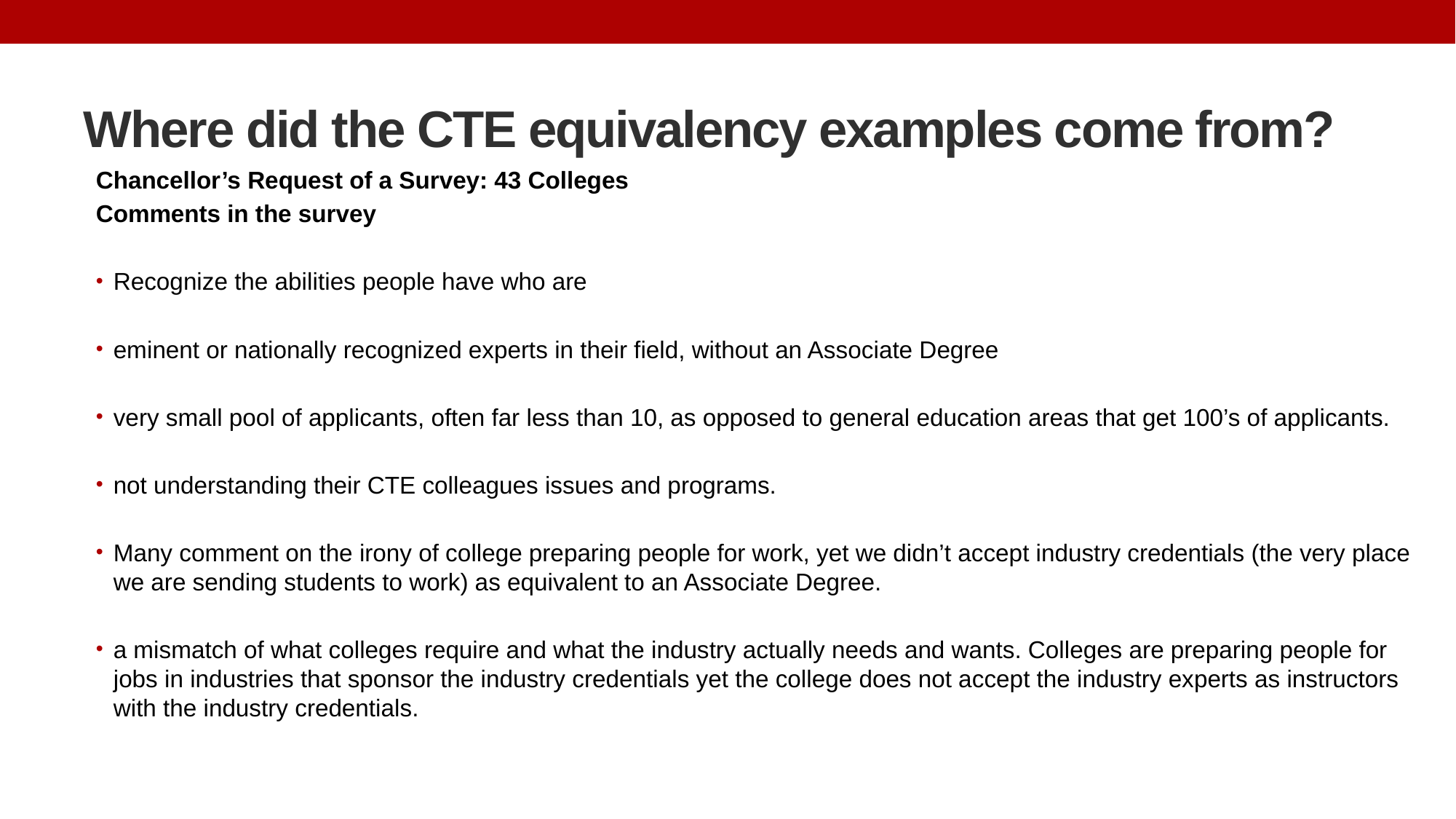

# Where did the CTE equivalency examples come from?
Chancellor’s Request of a Survey: 43 Colleges
Comments in the survey

Recognize the abilities people have who are

eminent or nationally recognized experts in their field, without an Associate Degree

very small pool of applicants, often far less than 10, as opposed to general education areas that get 100’s of applicants.

not understanding their CTE colleagues issues and programs.

Many comment on the irony of college preparing people for work, yet we didn’t accept industry credentials (the very place we are sending students to work) as equivalent to an Associate Degree.

a mismatch of what colleges require and what the industry actually needs and wants. Colleges are preparing people for jobs in industries that sponsor the industry credentials yet the college does not accept the industry experts as instructors with the industry credentials.